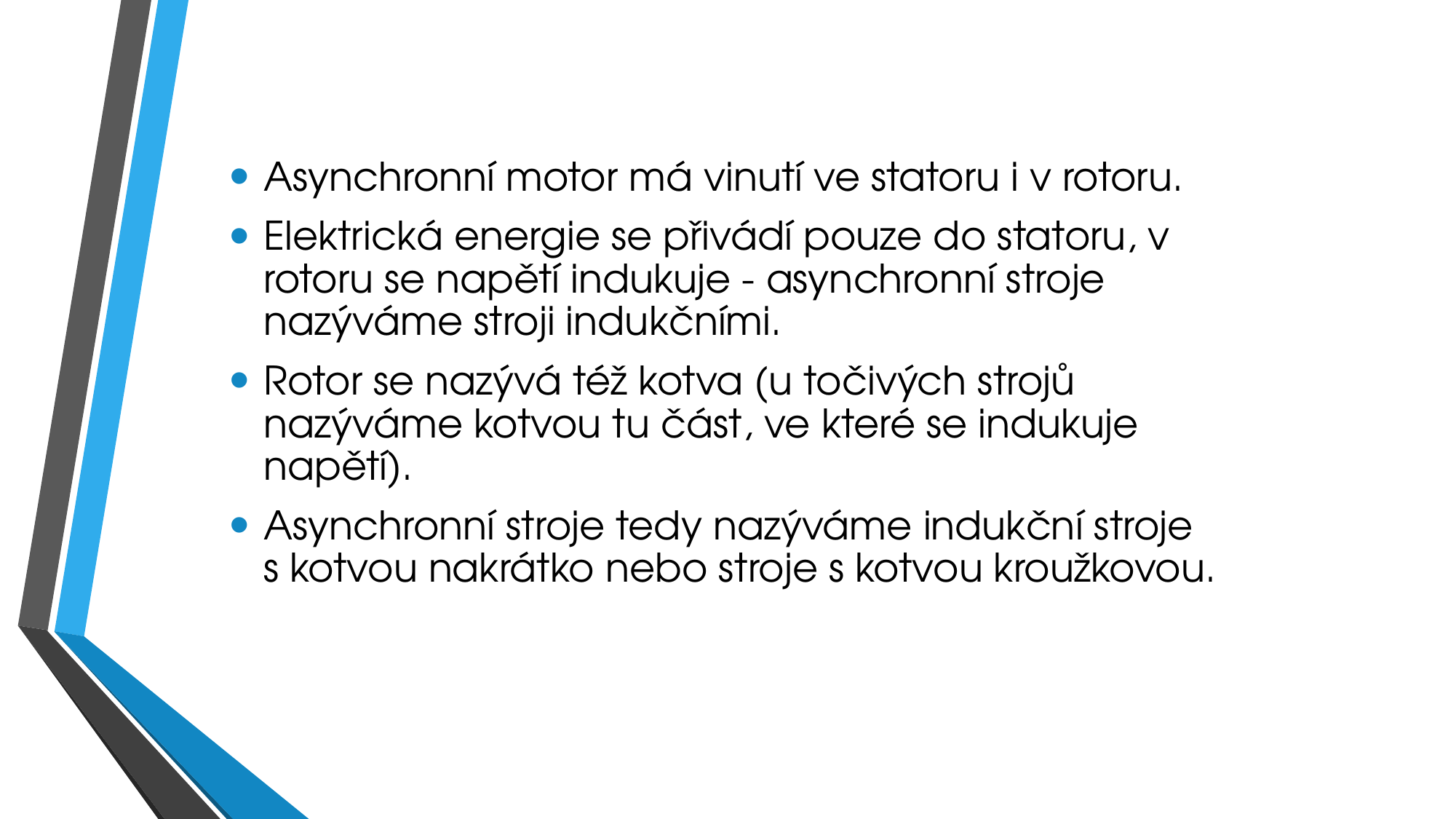

Asynchronní motor má vinutí ve statoru i v rotoru.
Elektrická energie se přivádí pouze do statoru, v rotoru se napětí indukuje - asynchronní stroje nazýváme stroji indukčními.
Rotor se nazývá též kotva (u točivých strojů nazýváme kotvou tu část, ve které se indukuje napětí).
Asynchronní stroje tedy nazýváme indukční stroje s kotvou nakrátko nebo stroje s kotvou kroužkovou.